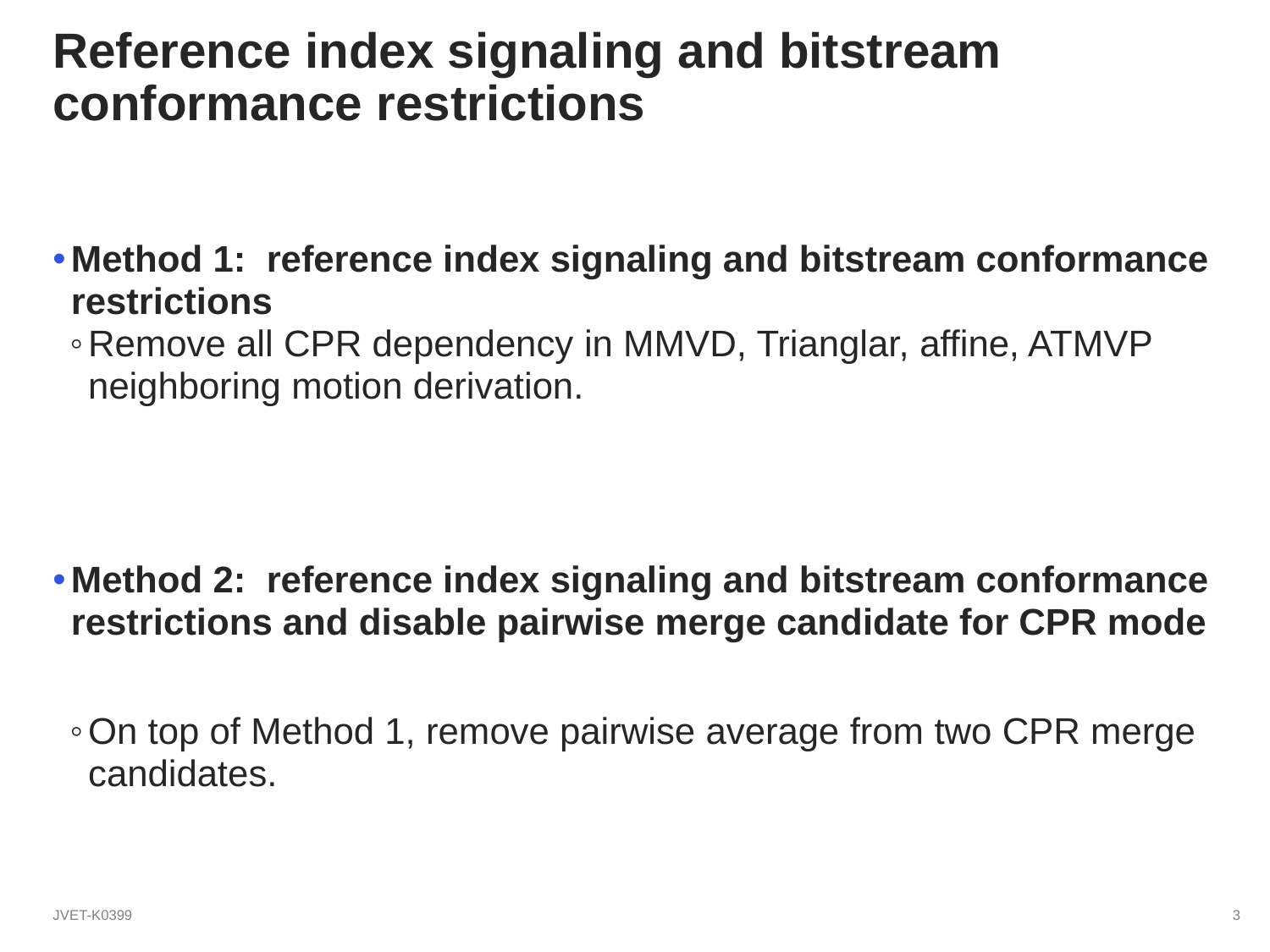

# Reference index signaling and bitstream conformance restrictions

Method 1:  reference index signaling and bitstream conformance restrictions
Remove all CPR dependency in MMVD, Trianglar, affine, ATMVP neighboring motion derivation.

Method 2:  reference index signaling and bitstream conformance restrictions and disable pairwise merge candidate for CPR mode

On top of Method 1, remove pairwise average from two CPR merge candidates.
JVET-K0399